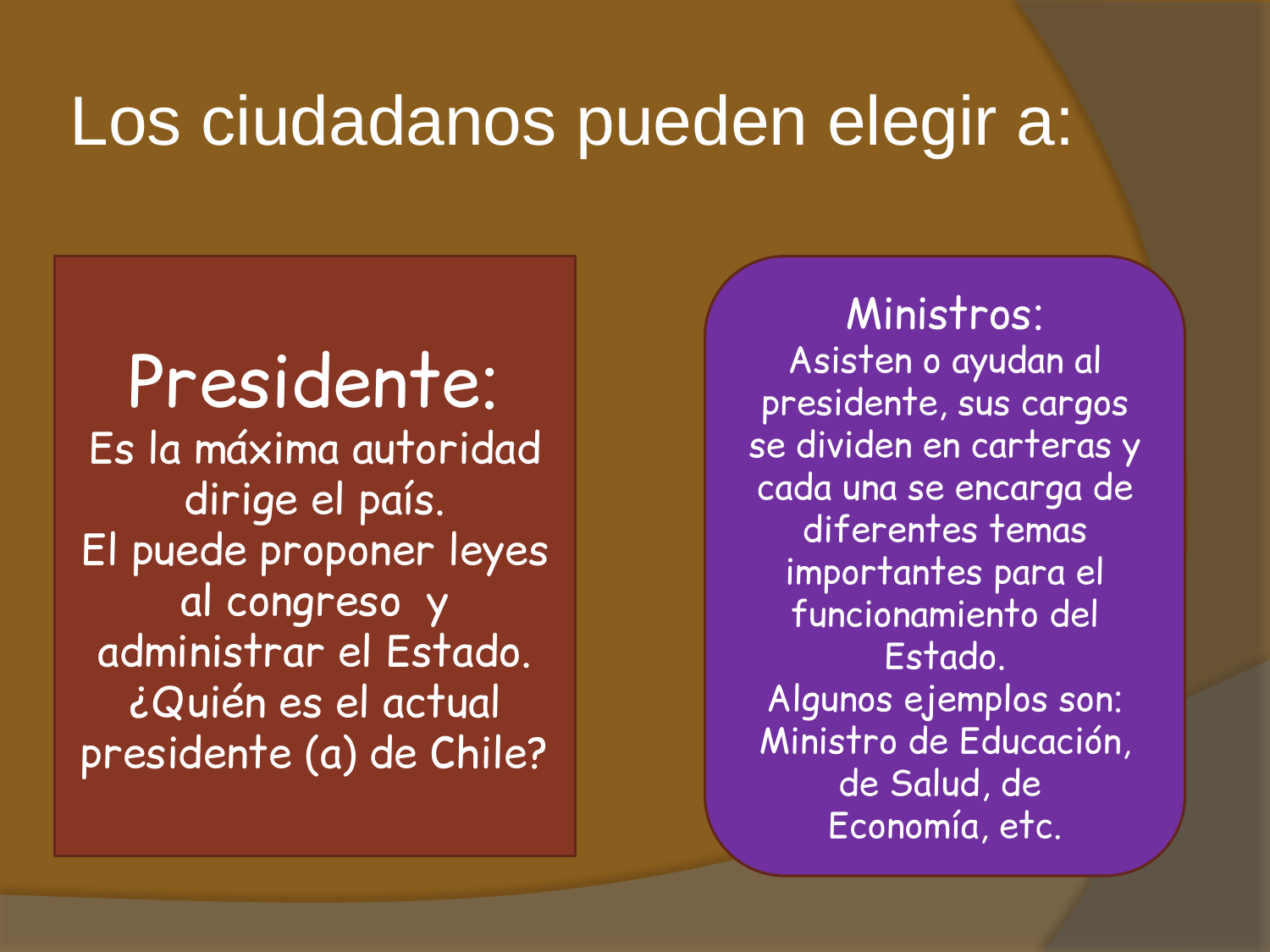

# Los ciudadanos pueden elegir a:
Presidente:
Es la máxima autoridad dirige el país.
El puede proponer leyes al congreso  y administrar el Estado.
¿Quién es el actual presidente (a) de Chile?
Ministros:
Asisten o ayudan al presidente, sus cargos se dividen en carteras y cada una se encarga de diferentes temas importantes para el funcionamiento del Estado.
Algunos ejemplos son: Ministro de Educación, de Salud, de
Economía, etc.